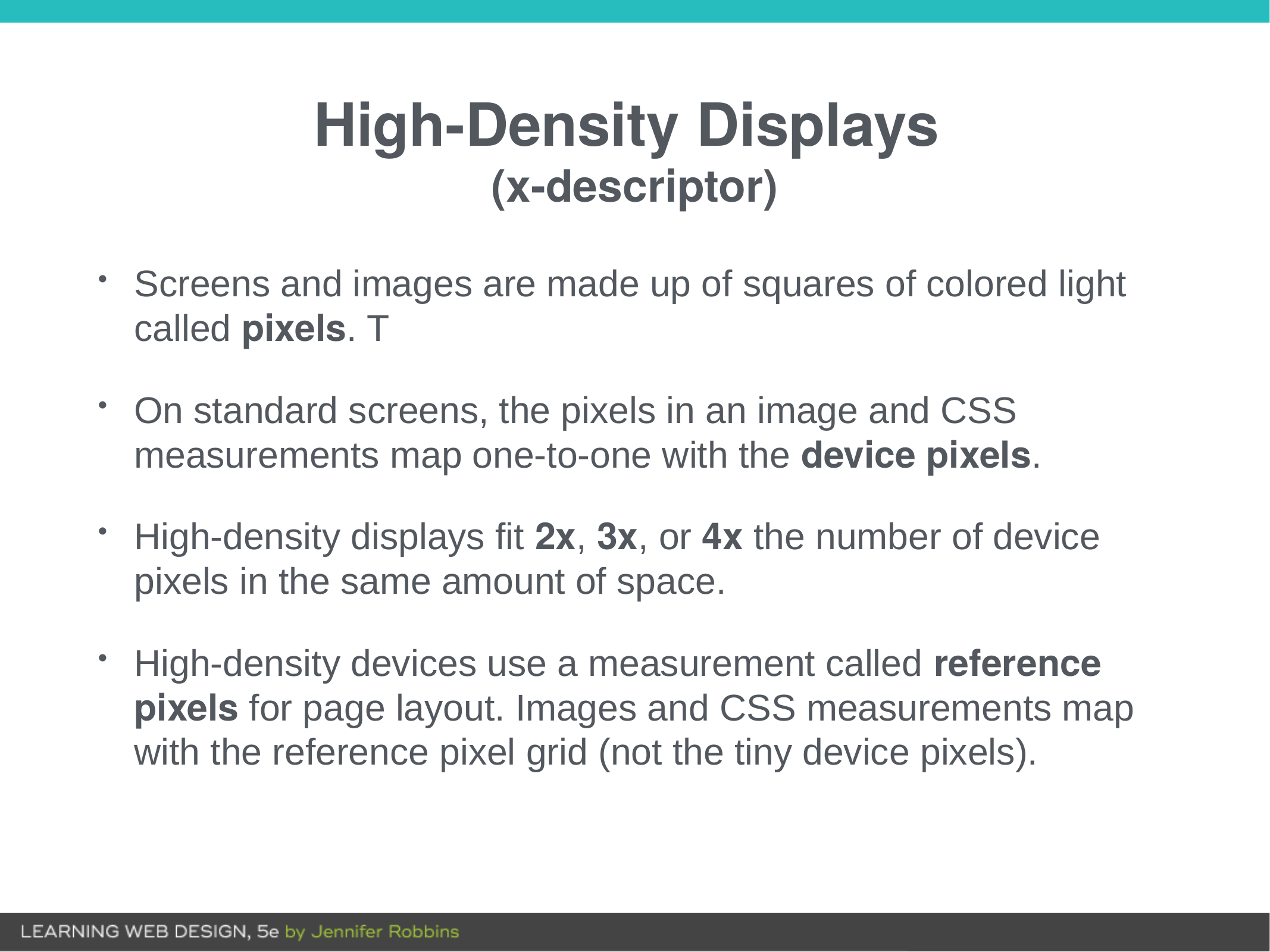

# High-Density Displays (x-descriptor)
Screens and images are made up of squares of colored light called pixels. T
On standard screens, the pixels in an image and CSS measurements map one-to-one with the device pixels.
High-density displays fit 2x, 3x, or 4x the number of device pixels in the same amount of space.
High-density devices use a measurement called reference pixels for page layout. Images and CSS measurements map with the reference pixel grid (not the tiny device pixels).